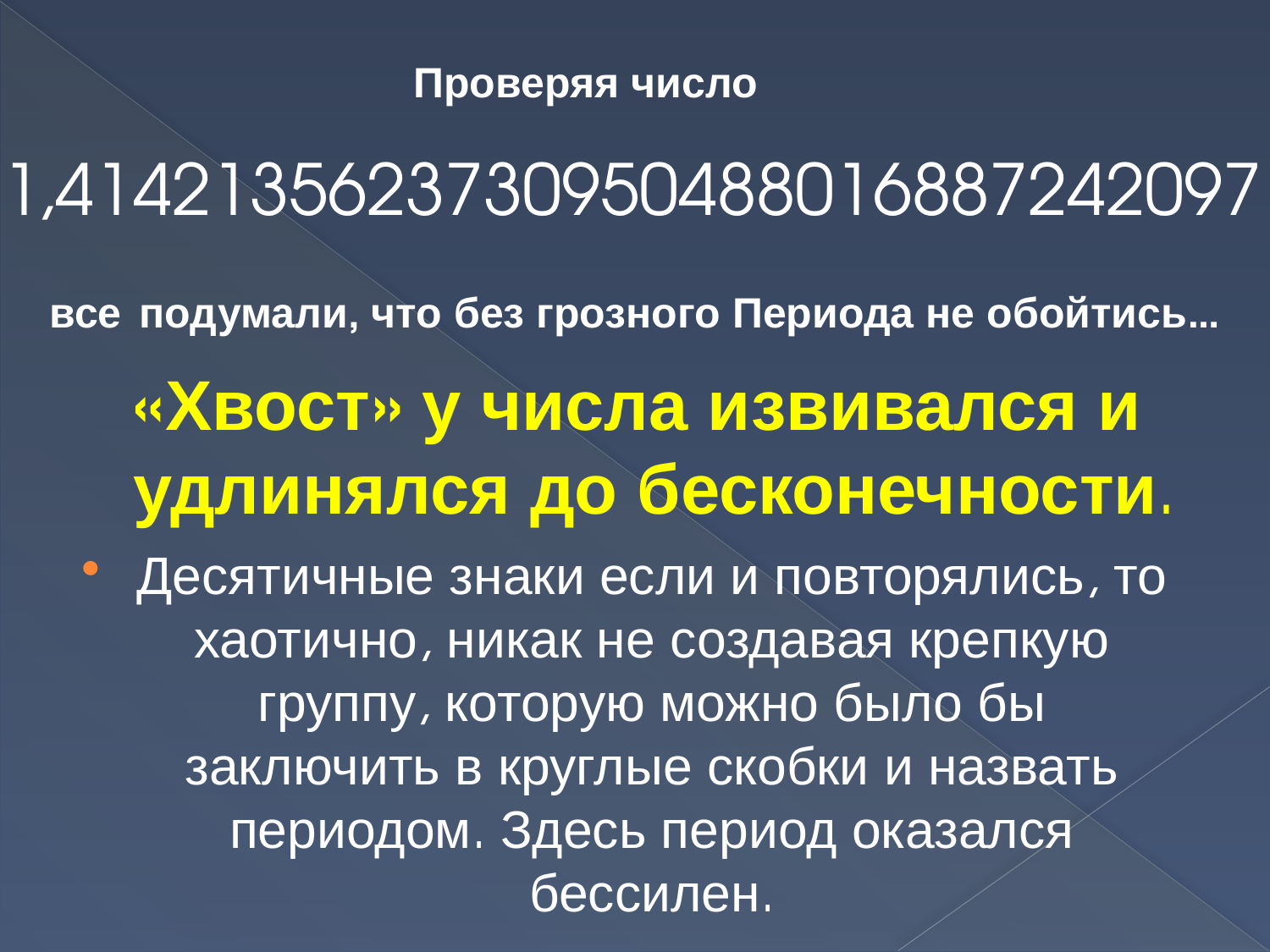

Проверяя число
1,4142135623730950488016887242097
все подумали, что без грозного Периода не обойтись…
# «Хвост» у числа извивался и удлинялся до бесконечности.
Десятичные знаки если и повторялись, то хаотично, никак не создавая крепкую группу, которую можно было бы заключить в круглые скобки и назвать периодом. Здесь период оказался бессилен.